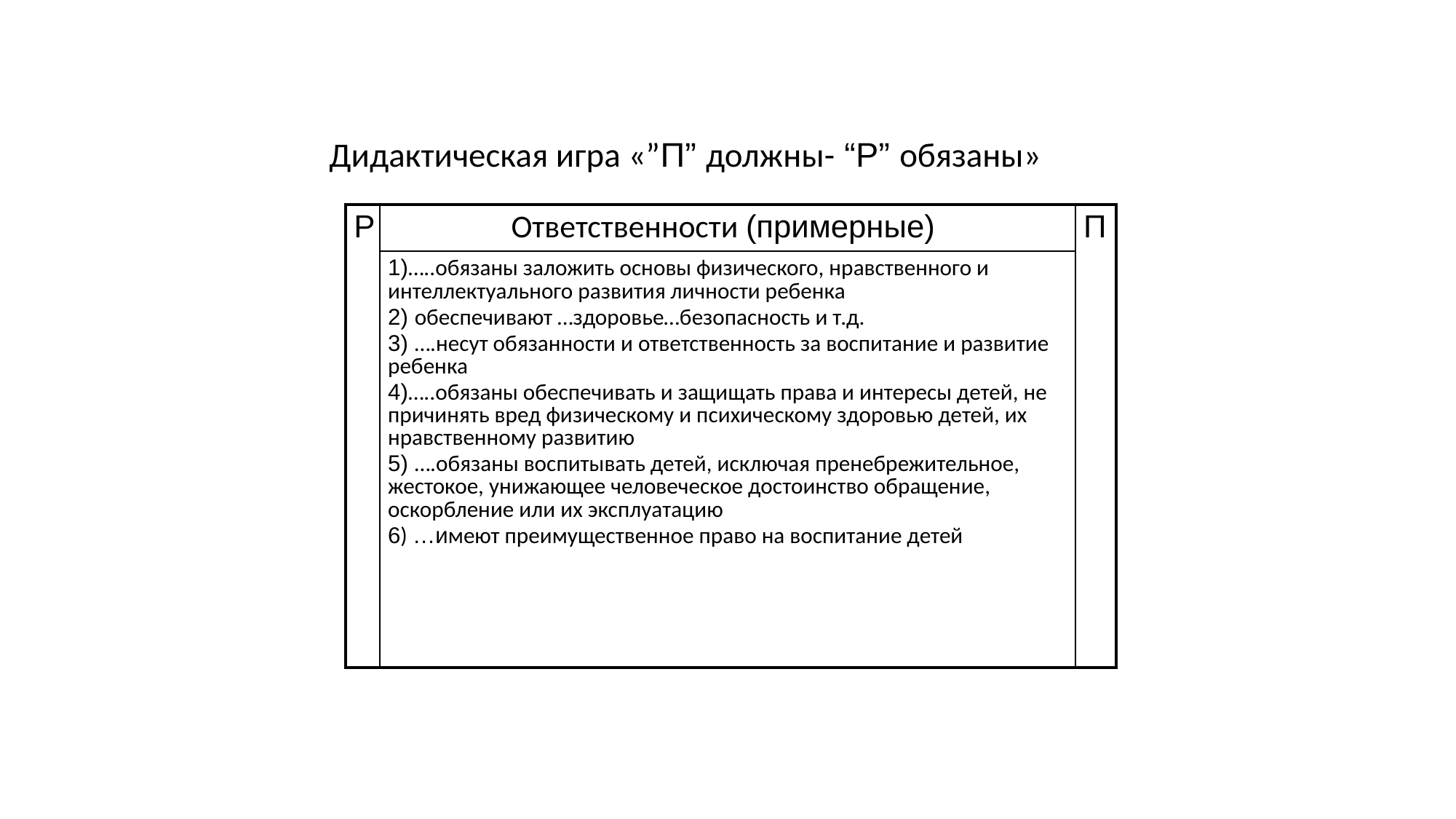

# Дидактическая игра «”П” должны- “Р” обязаны»
| Р | Ответственности (примерные) | П |
| --- | --- | --- |
|  | 1)…..обязаны заложить основы физического, нравственного и интеллектуального развития личности ребенка 2) обеспечивают …здоровье…безопасность и т.д. 3) ….несут обязанности и ответственность за воспитание и развитие ребенка 4)…..обязаны обеспечивать и защищать права и интересы детей, не причинять вред физическому и психическому здоровью детей, их нравственному развитию 5) ….обязаны воспитывать детей, исключая пренебрежительное, жестокое, унижающее человеческое достоинство обращение, оскорбление или их эксплуатацию 6) …имеют преимущественное право на воспитание детей |  |